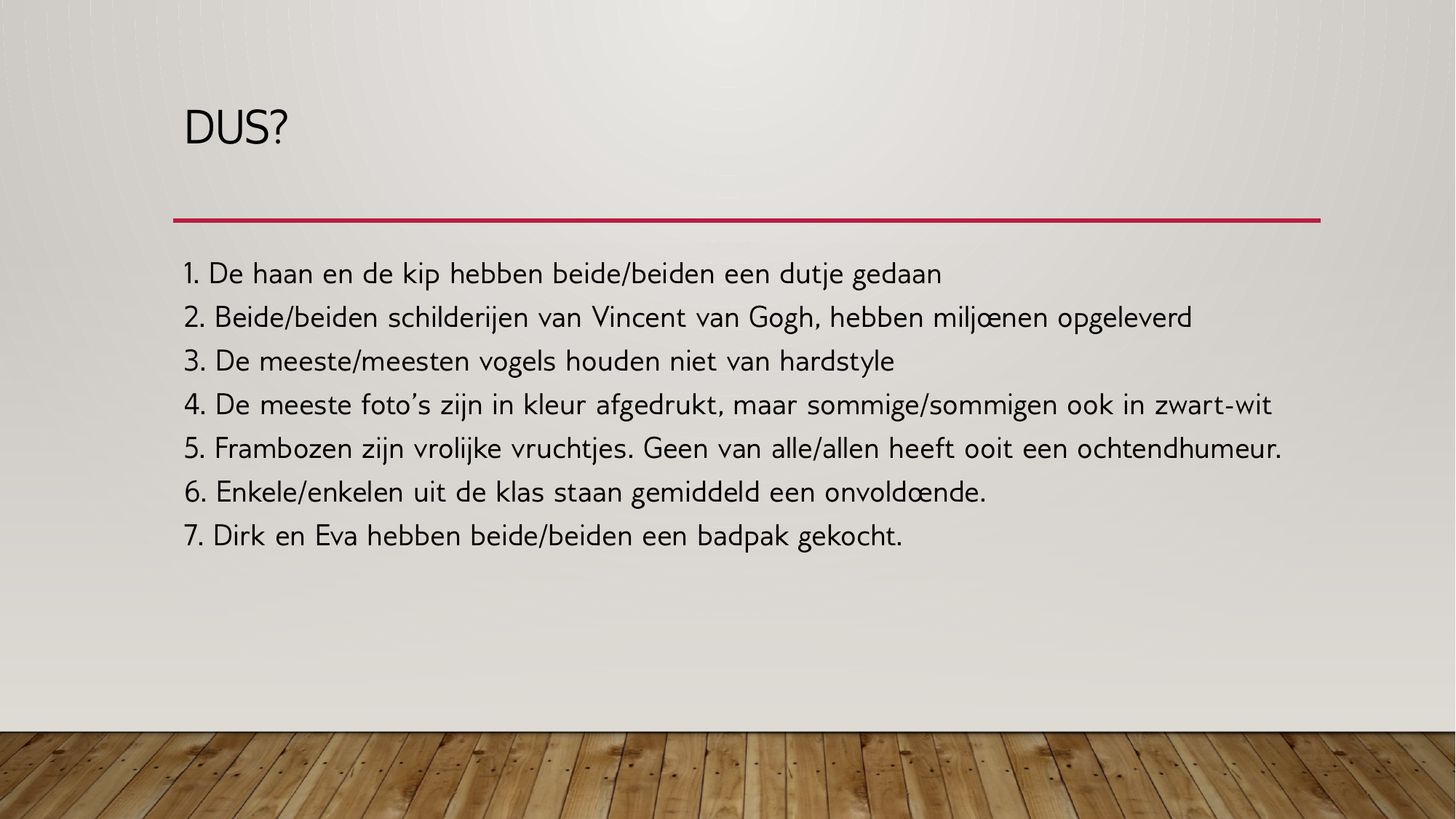

# Dus?
1. De haan en de kip hebben beide/beiden een dutje gedaan
2. Beide/beiden schilderijen van Vincent van Gogh, hebben miljoenen opgeleverd
3. De meeste/meesten vogels houden niet van hardstyle
4. De meeste foto’s zijn in kleur afgedrukt, maar sommige/sommigen ook in zwart-wit
5. Frambozen zijn vrolijke vruchtjes. Geen van alle/allen heeft ooit een ochtendhumeur.
6. Enkele/enkelen uit de klas staan gemiddeld een onvoldoende.
7. Dirk en Eva hebben beide/beiden een badpak gekocht.